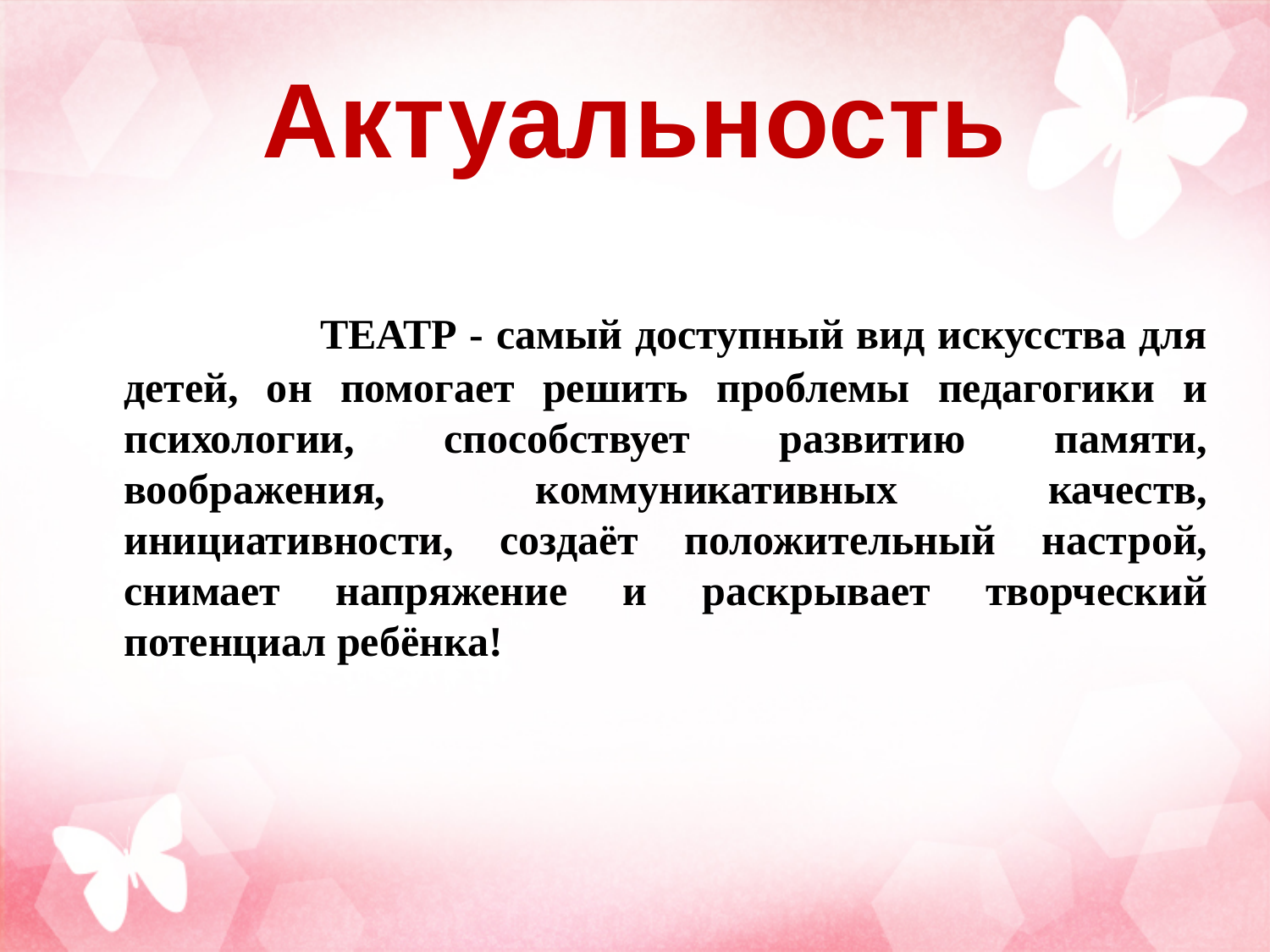

# Актуальность
            ТЕАТР - самый доступный вид искусства для детей, он помогает решить проблемы педагогики и психологии, способствует развитию памяти, воображения, коммуникативных качеств, инициативности, создаёт положительный настрой, снимает напряжение и раскрывает творческий потенциал ребёнка!